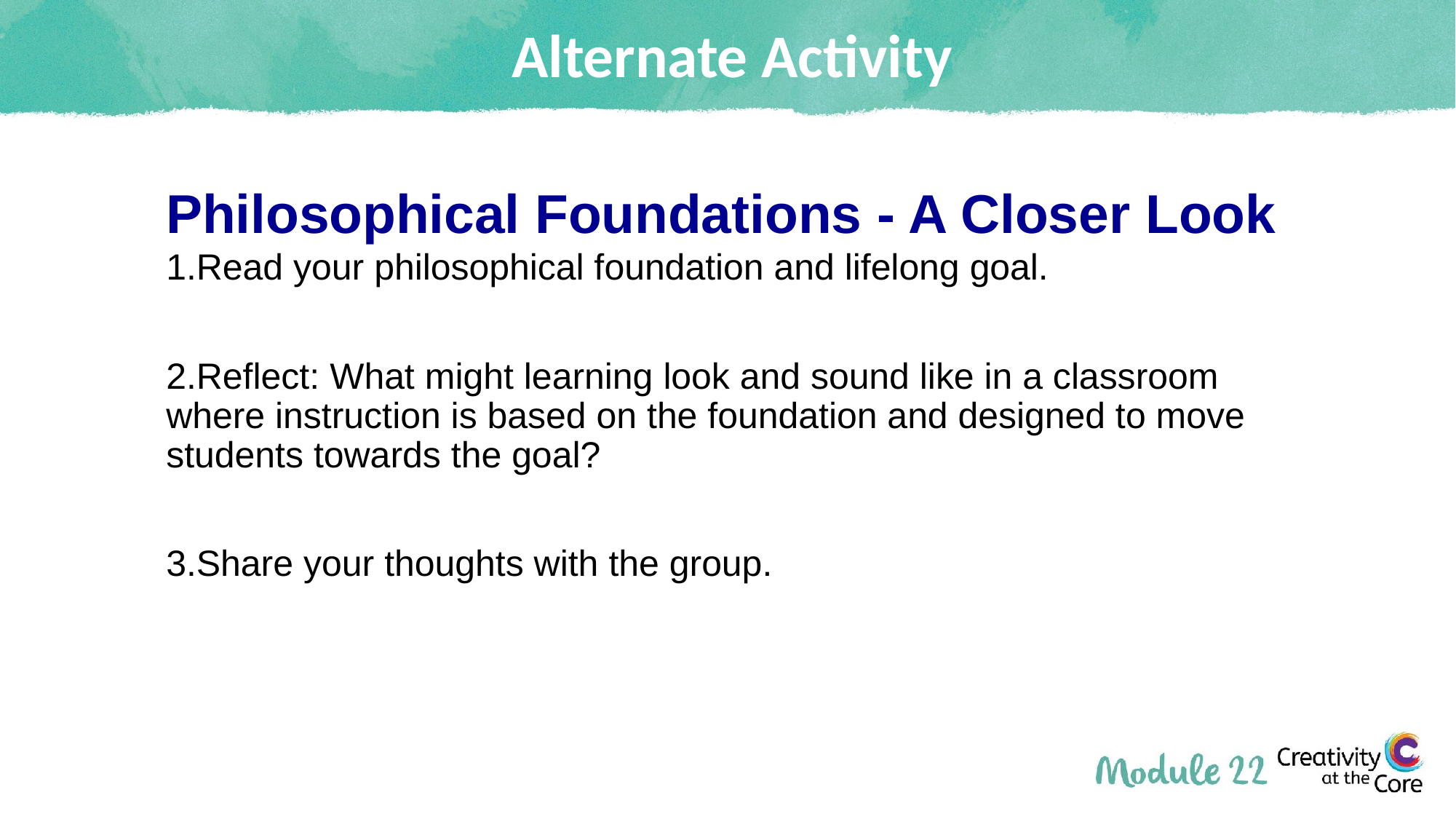

# Alternate Activity
Philosophical Foundations - A Closer Look

1.Read your philosophical foundation and lifelong goal.

2.Reflect: What might learning look and sound like in a classroom where instruction is based on the foundation and designed to move students towards the goal?

3.Share your thoughts with the group.